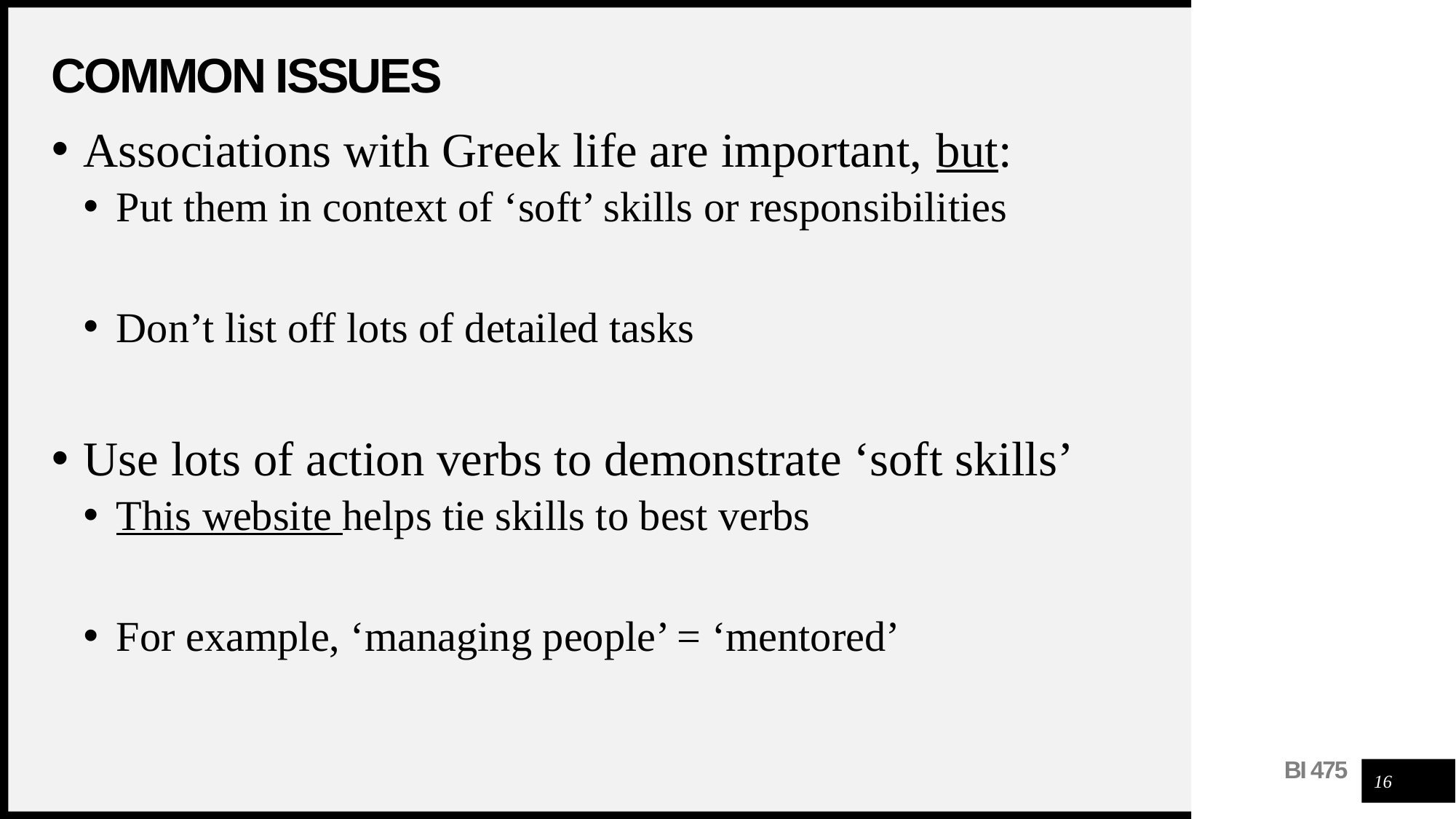

# Common Issues
Associations with Greek life are important, but:
Put them in context of ‘soft’ skills or responsibilities

Don’t list off lots of detailed tasks

Use lots of action verbs to demonstrate ‘soft skills’
This website helps tie skills to best verbs

For example, ‘managing people’ = ‘mentored’

16